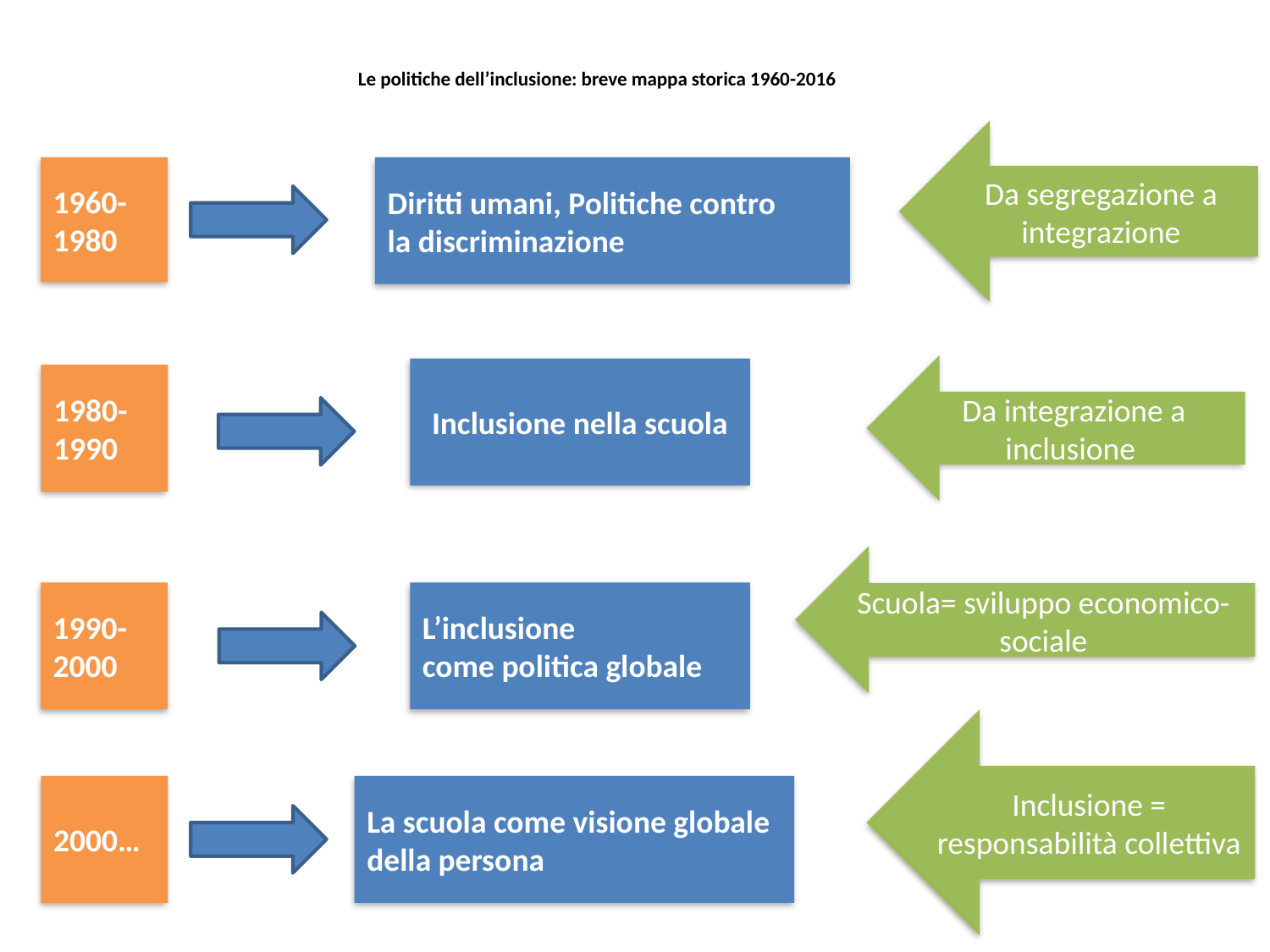

# Le politiche dell’inclusione: breve mappa storica 1960-2016

Da segregazione a integrazione
1960-1980
Diritti umani, Politiche contro
la discriminazione

Da integrazione a inclusione
Inclusione nella scuola
1980-1990

Scuola= sviluppo economico-sociale
1990-2000
L’inclusione
come politica globale

Inclusione = responsabilità collettiva
2000…
La scuola come visione globale della persona